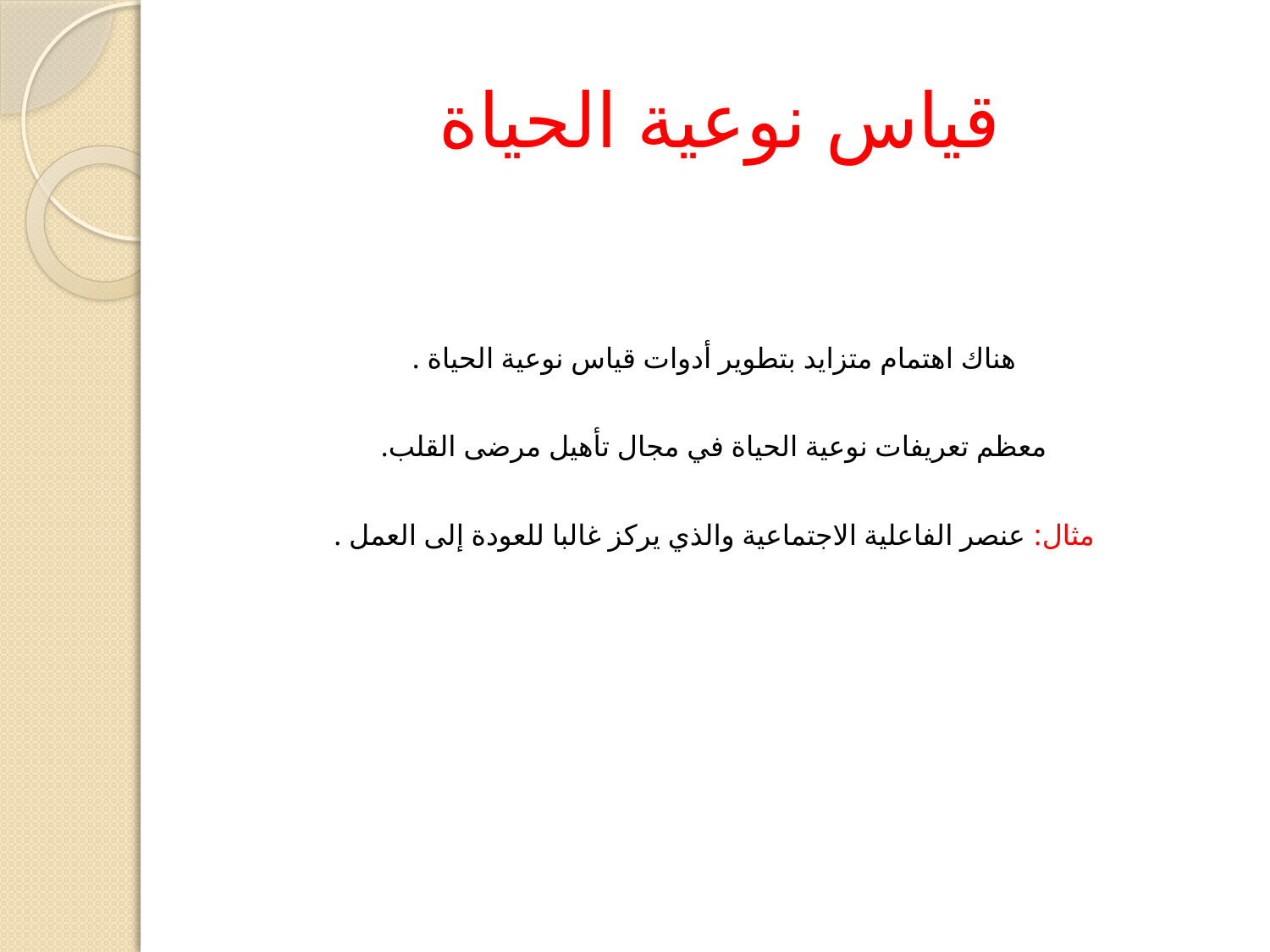

# قياس نوعية الحياة

هناك اهتمام متزايد بتطوير أدوات قياس نوعية الحياة .

معظم تعريفات نوعية الحياة في مجال تأهيل مرضى القلب.

مثال: عنصر الفاعلية الاجتماعية والذي يركز غالبا للعودة إلى العمل .